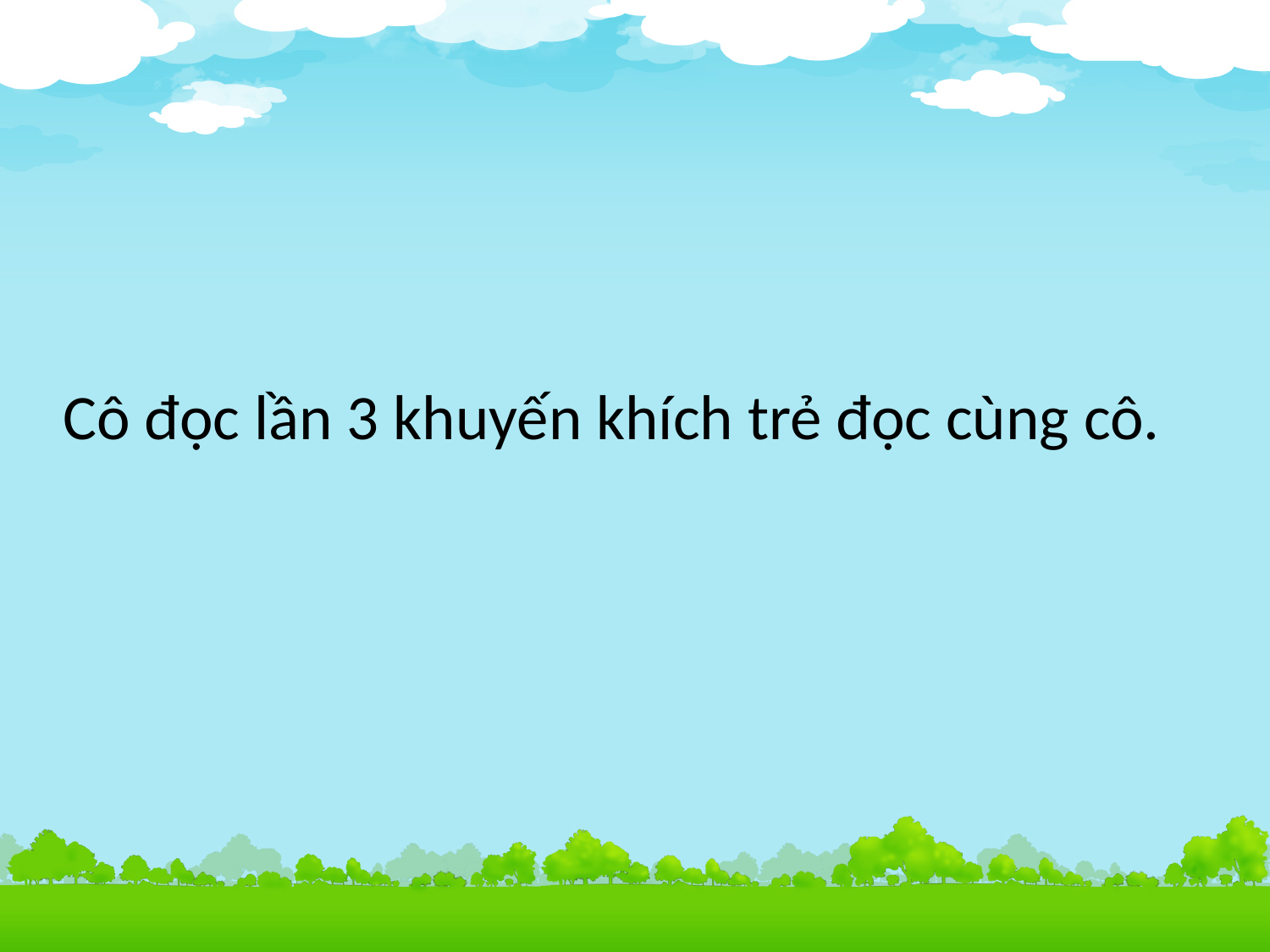

Cô đọc lần 3 khuyến khích trẻ đọc cùng cô.